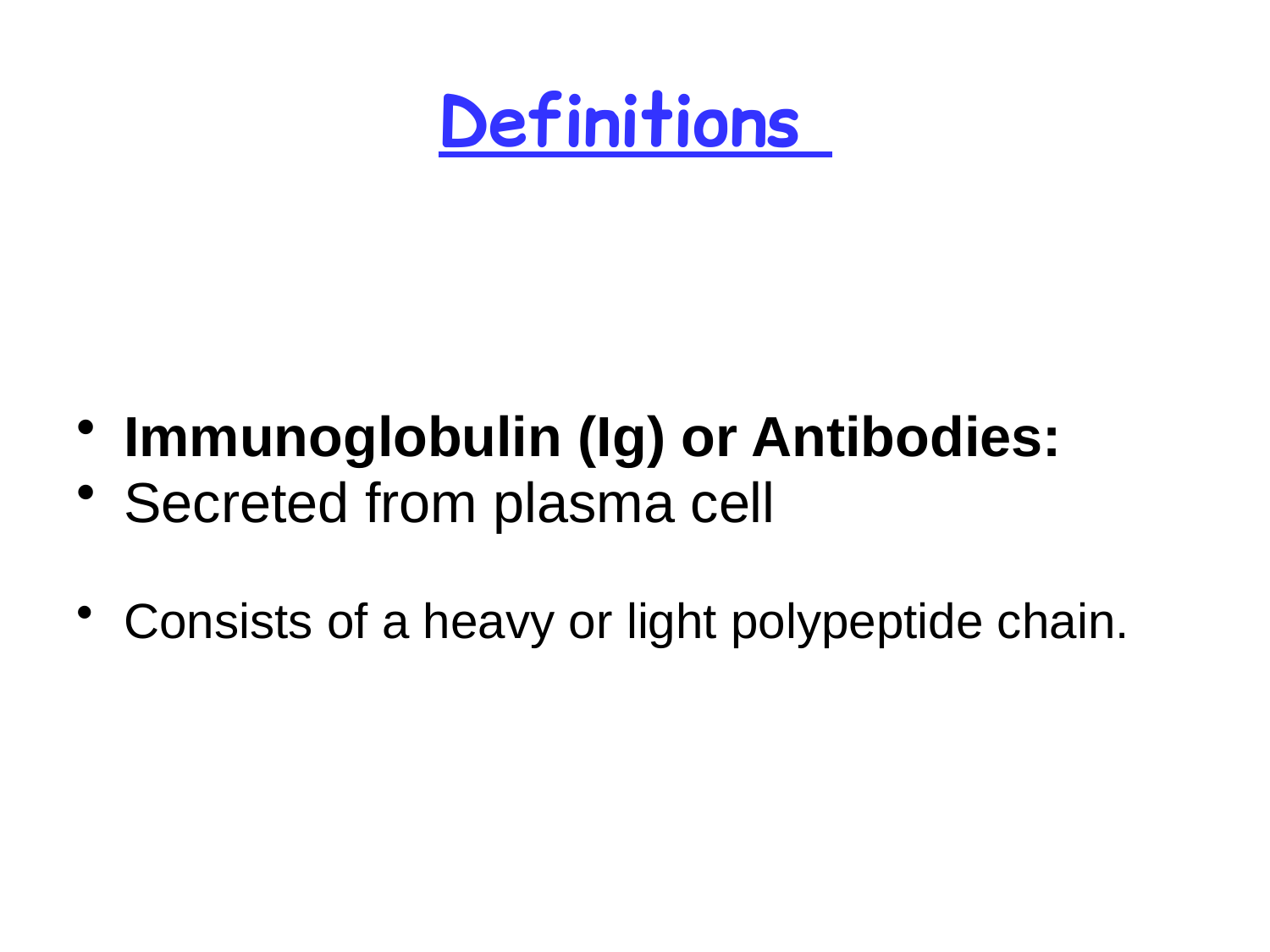

# Definitions

Immunoglobulin (Ig) or Antibodies:
Secreted from plasma cell

Consists of a heavy or light polypeptide chain.